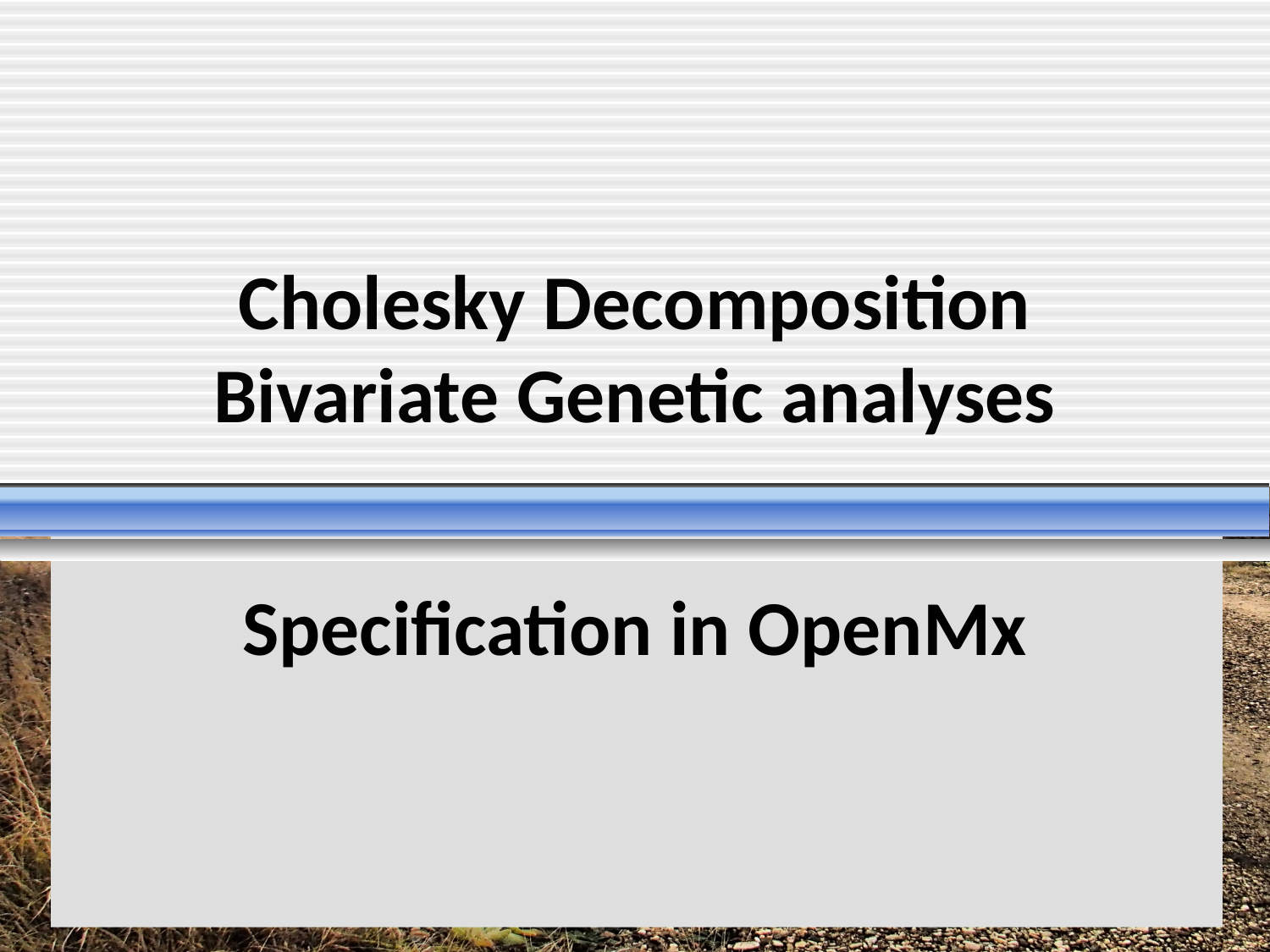

# Cholesky Decomposition Bivariate Genetic analyses
Specification in OpenMx